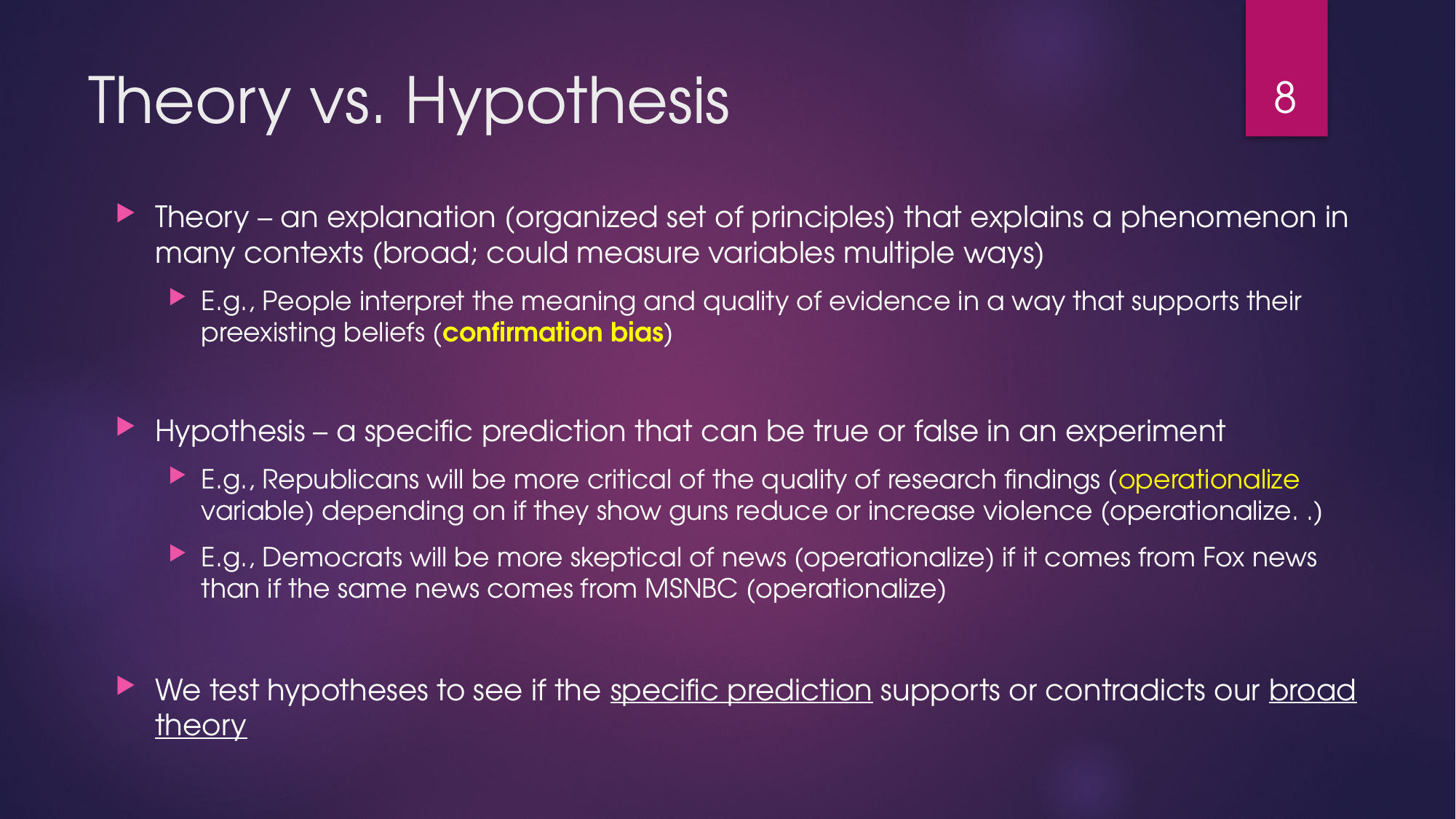

8
# Theory vs. Hypothesis
Theory – an explanation (organized set of principles) that explains a phenomenon in many contexts (broad; could measure variables multiple ways)
E.g., People interpret the meaning and quality of evidence in a way that supports their preexisting beliefs (confirmation bias)

Hypothesis – a specific prediction that can be true or false in an experiment
E.g., Republicans will be more critical of the quality of research findings (operationalize variable) depending on if they show guns reduce or increase violence (operationalize. .)
E.g., Democrats will be more skeptical of news (operationalize) if it comes from Fox news than if the same news comes from MSNBC (operationalize)

We test hypotheses to see if the specific prediction supports or contradicts our broad theory